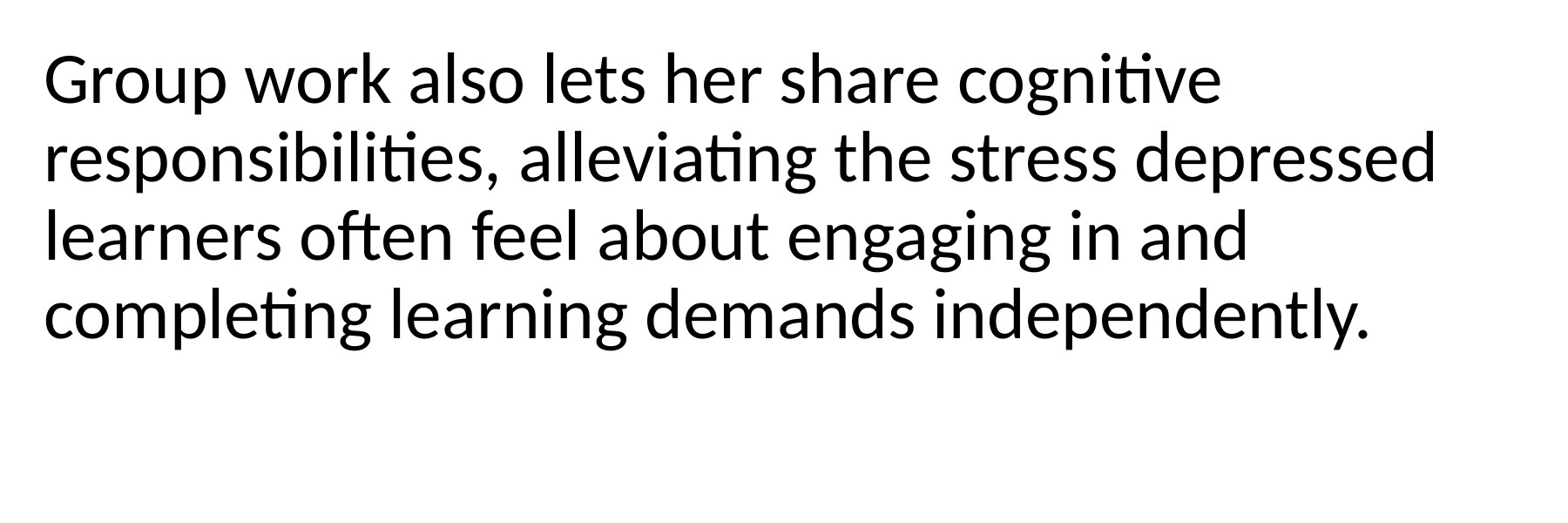

Group work also lets her share cognitive responsibilities, alleviating the stress depressed learners often feel about engaging in and completing learning demands independently.